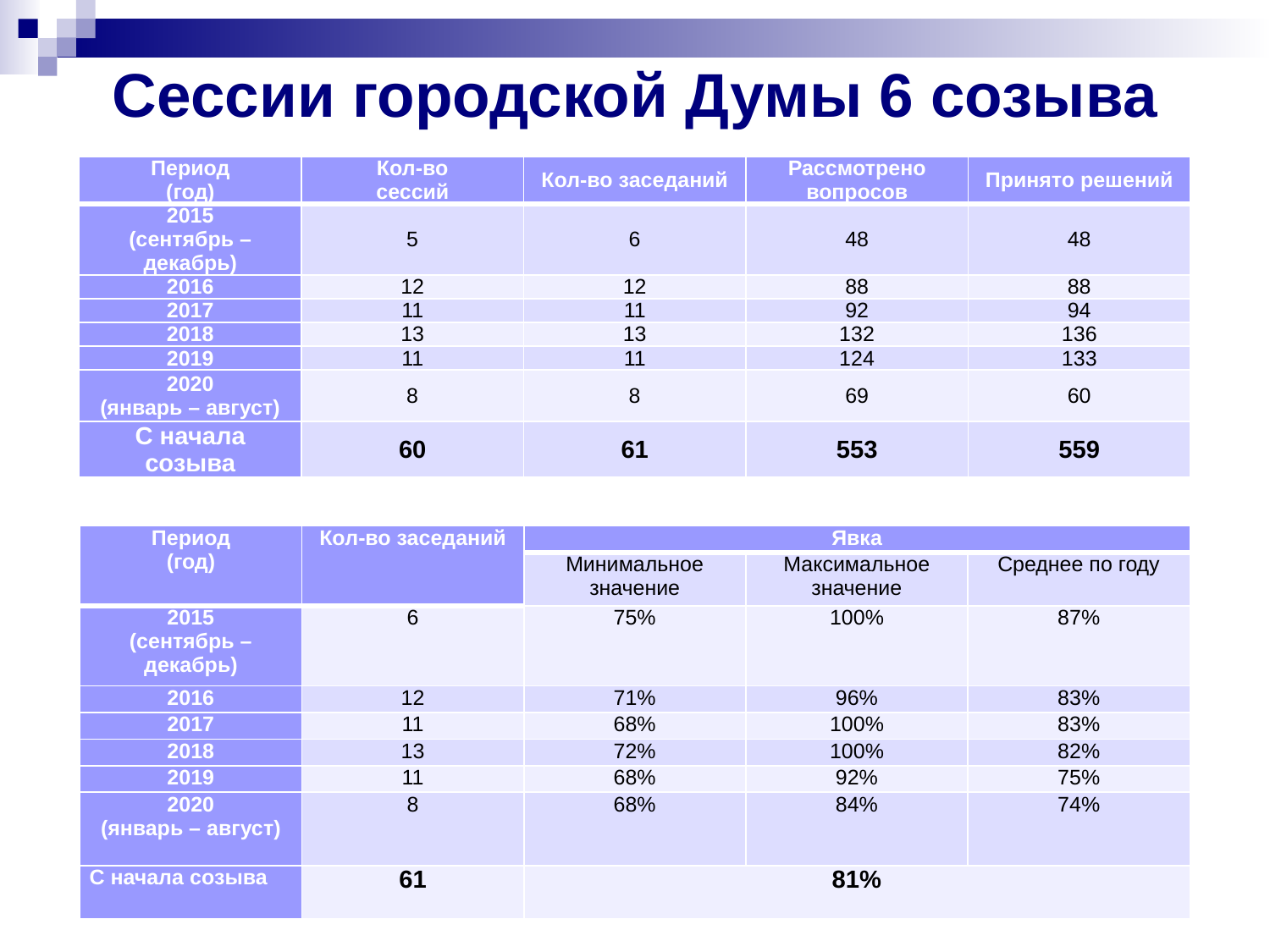

Сессии городской Думы 6 созыва
| Период (год) | Кол-во сессий | Кол-во заседаний | Рассмотрено вопросов | Принято решений |
| --- | --- | --- | --- | --- |
| 2015 (сентябрь – декабрь) | 5 | 6 | 48 | 48 |
| 2016 | 12 | 12 | 88 | 88 |
| 2017 | 11 | 11 | 92 | 94 |
| 2018 | 13 | 13 | 132 | 136 |
| 2019 | 11 | 11 | 124 | 133 |
| 2020 (январь – август) | 8 | 8 | 69 | 60 |
| С начала созыва | 60 | 61 | 553 | 559 |
| Период (год) | Кол-во заседаний | Явка |  |  |
| --- | --- | --- | --- | --- |
|  |  | Минимальное значение | Максимальное значение | Среднее по году |
| 2015 (сентябрь – декабрь) | 6 | 75% | 100% | 87% |
| 2016 | 12 | 71% | 96% | 83% |
| 2017 | 11 | 68% | 100% | 83% |
| 2018 | 13 | 72% | 100% | 82% |
| 2019 | 11 | 68% | 92% | 75% |
| 2020 (январь – август) | 8 | 68% | 84% | 74% |
| С начала созыва | 61 | 81% |  |  |